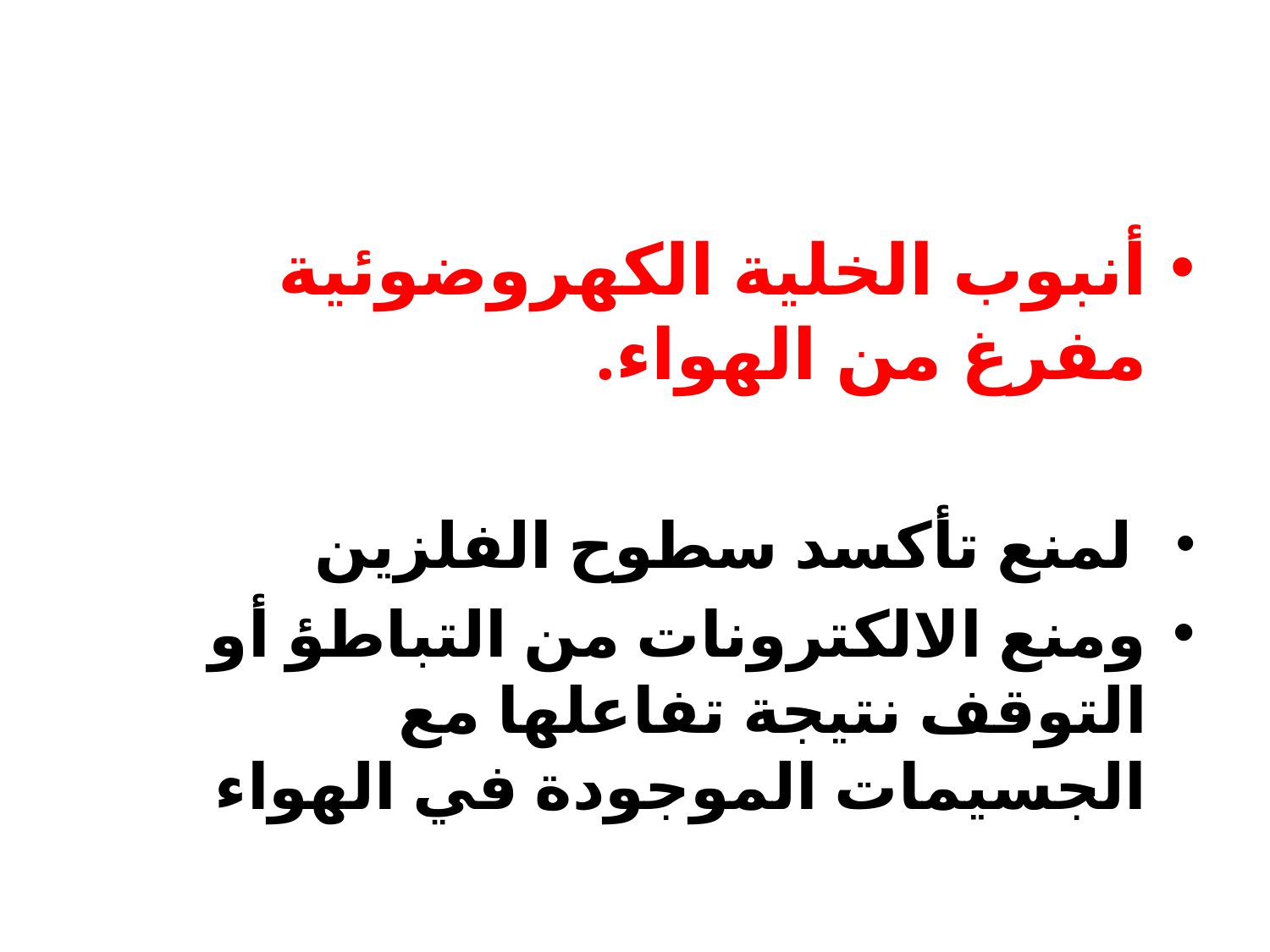

أنبوب الخلية الكهروضوئية مفرغ من الهواء.

 لمنع تأكسد سطوح الفلزين
ومنع الالكترونات من التباطؤ أو التوقف نتيجة تفاعلها مع الجسيمات الموجودة في الهواء